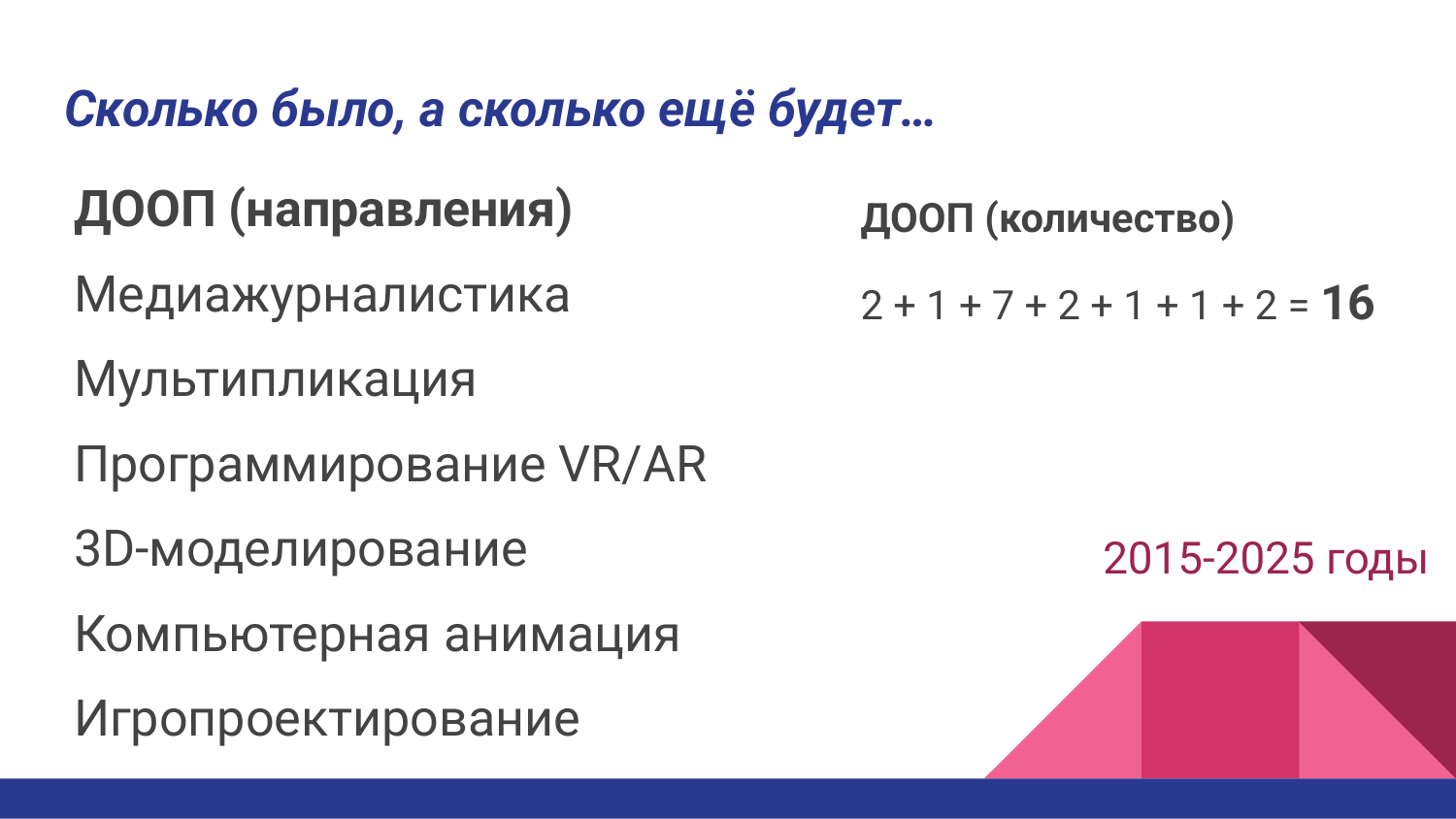

# Сколько было, а сколько ещё будет…
ДООП (направления)
Медиажурналистика
Мультипликация
Программирование VR/AR
3D-моделирование
Компьютерная анимация
Игропроектирование
ДООП (количество)
2 + 1 + 7 + 2 + 1 + 1 + 2 = 16
2015-2025 годы